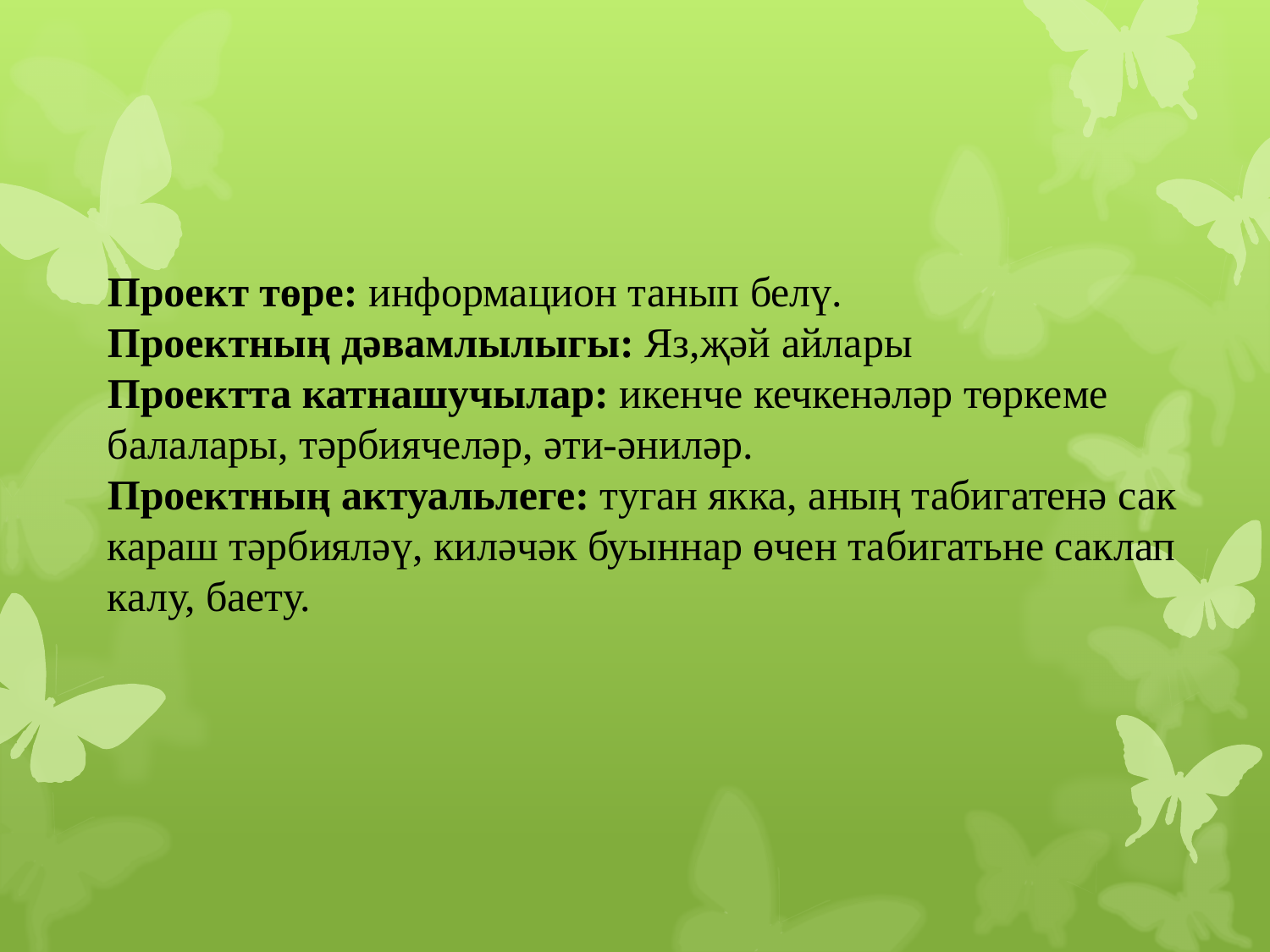

Проект төре: информацион танып белү.
Проектның дәвамлылыгы: Яз,җәй айлары
Проектта катнашучылар: икенче кечкенәләр төркеме балалары, тәрбиячеләр, әти-әниләр.
Проектның актуальлеге: туган якка, аның табигатенә сак караш тәрбияләү, киләчәк буыннар өчен табигатьне саклап калу, баету.